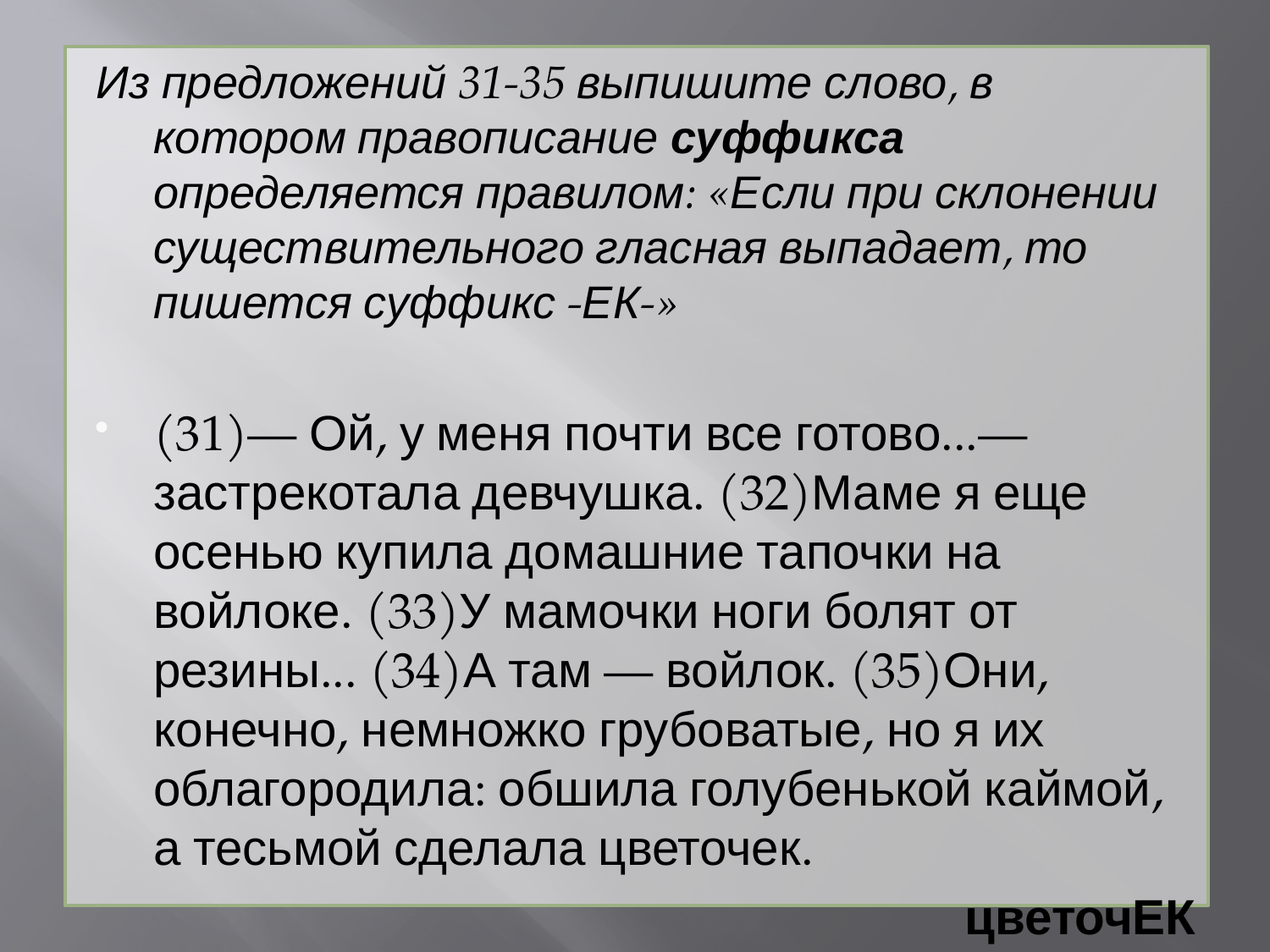

Из предложений 31-35 выпишите слово, в котором правописание суффикса определяется правилом: «Если при склонении существи­тельного гласная выпадает, то пишется суффикс -ЕК-»

(31)— Ой, у меня почти все готово...— застрекотала девчушка. (32)Маме я еще осенью купила домашние тапочки на войлоке. (33)У мамочки ноги болят от резины... (34)А там — войлок. (35)Они, конечно, немножко грубоватые, но я их облагородила: обшила голубенькой каймой, а тесьмой сделала цветочек.
цветочЕК